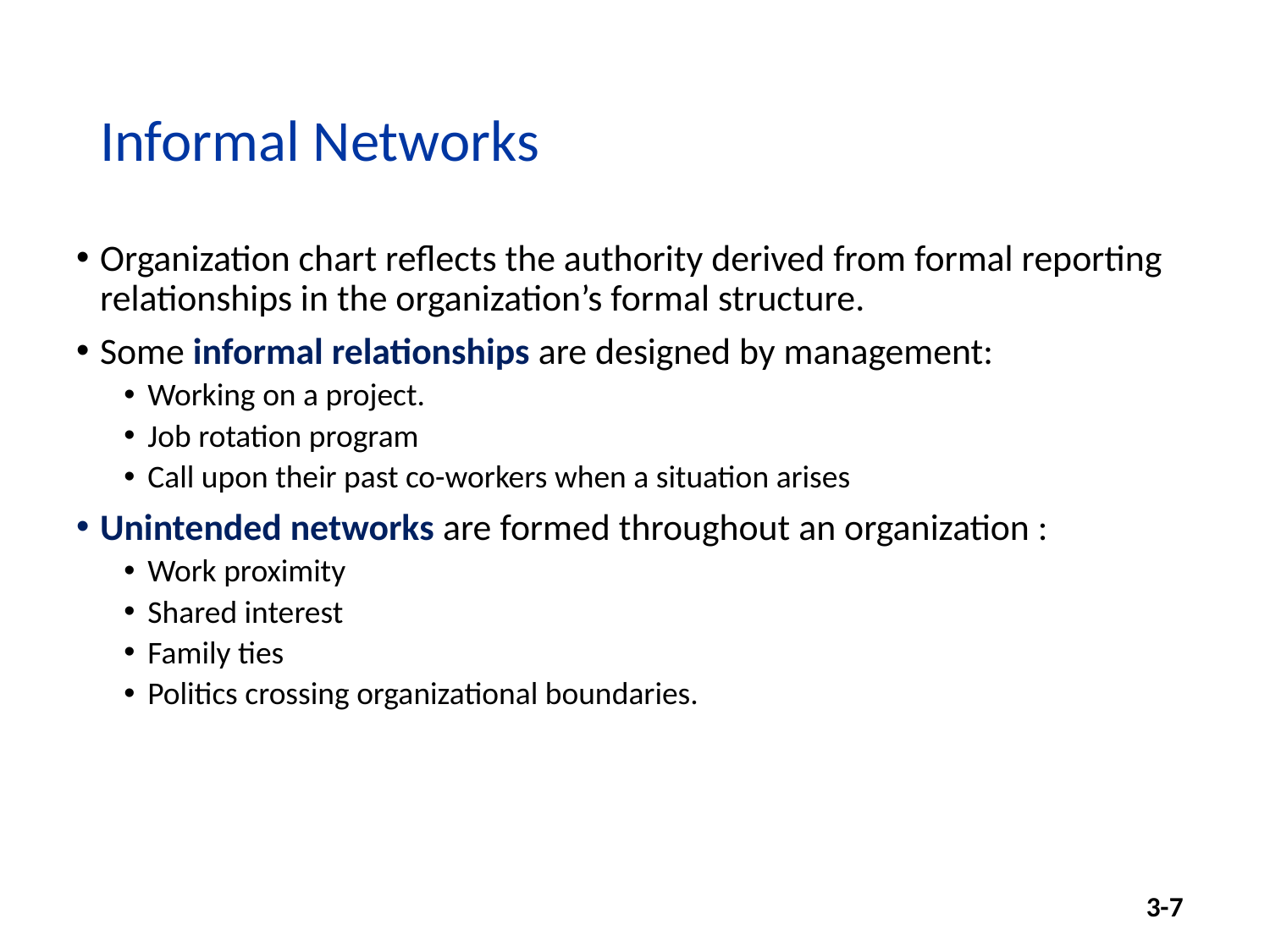

# Informal Networks
Organization chart reflects the authority derived from formal reporting relationships in the organization’s formal structure.
Some informal relationships are designed by management:
Working on a project.
Job rotation program
Call upon their past co-workers when a situation arises
Unintended networks are formed throughout an organization :
Work proximity
Shared interest
Family ties
Politics crossing organizational boundaries.